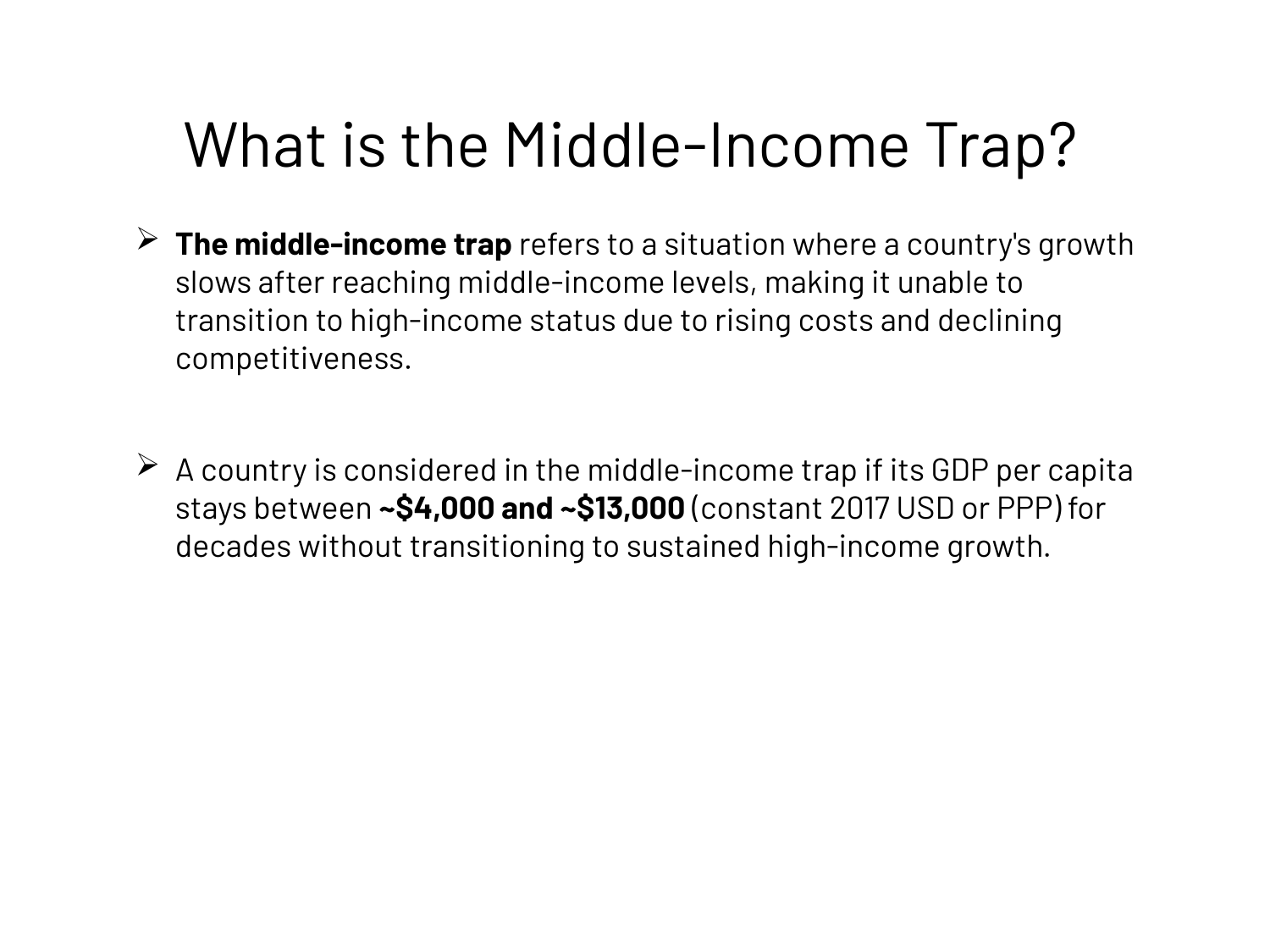

# What is the Middle-Income Trap?
The middle-income trap refers to a situation where a country's growth slows after reaching middle-income levels, making it unable to transition to high-income status due to rising costs and declining competitiveness.

A country is considered in the middle-income trap if its GDP per capita stays between ~$4,000 and ~$13,000 (constant 2017 USD or PPP) for decades without transitioning to sustained high-income growth.